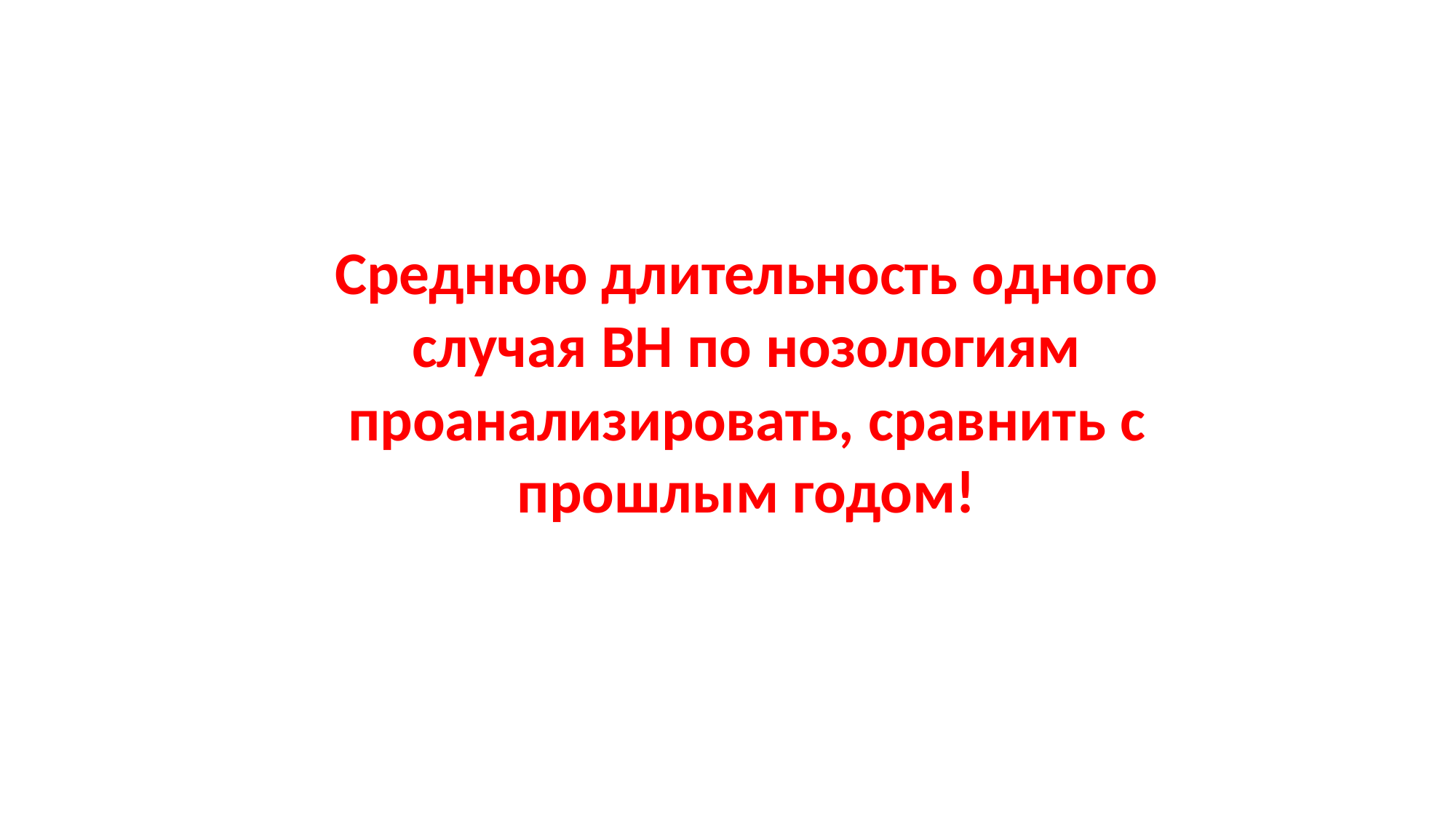

# Среднюю длительность одного случая ВН по нозологиям проанализировать, сравнить с прошлым годом!
68